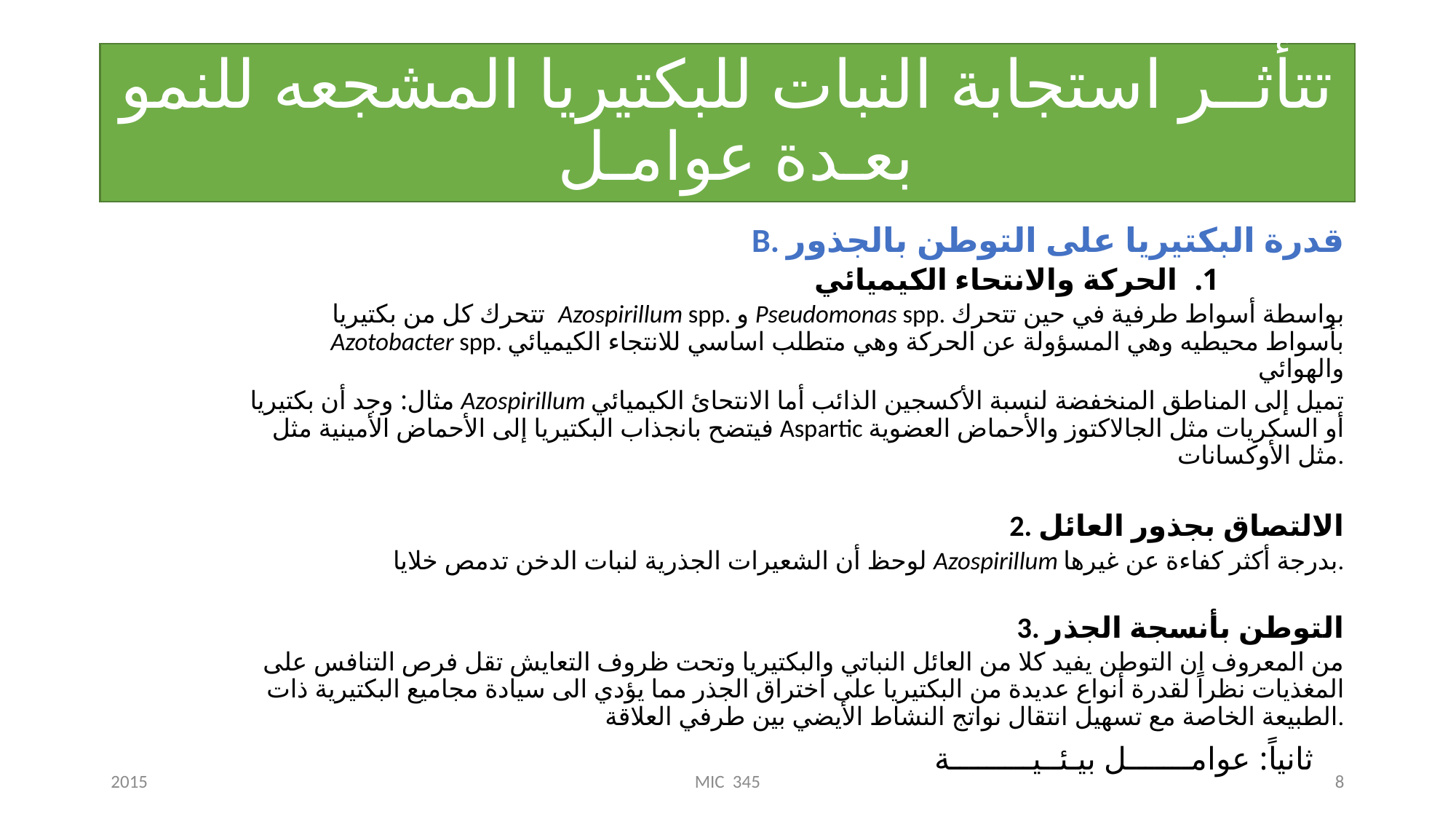

# تتأثــر استجابة النبات للبكتيريا المشجعه للنمو بعـدة عوامـل
B. قدرة البكتيريا على التوطن بالجذور
الحركة والانتحاء الكيميائي
تتحرك كل من بكتيريا  Azospirillum spp. و Pseudomonas spp. بواسطة أسواط طرفية في حين تتحرك Azotobacter spp. بأسواط محيطيه وهي المسؤولة عن الحركة وهي متطلب اساسي للانتجاء الكيميائي والهوائي
مثال: وجد أن بكتيريا Azospirillum تميل إلى المناطق المنخفضة لنسبة الأكسجين الذائب أما الانتحائ الكيميائي فيتضح بانجذاب البكتيريا إلى الأحماض الأمينية مثل Aspartic أو السكريات مثل الجالاكتوز والأحماض العضوية مثل الأوكسانات.

2. الالتصاق بجذور العائل
لوحظ أن الشعيرات الجذرية لنبات الدخن تدمص خلايا Azospirillum بدرجة أكثر كفاءة عن غيرها.

3. التوطن بأنسجة الجذر
من المعروف ان التوطن يفيد كلا من العائل النباتي والبكتيريا وتحت ظروف التعايش تقل فرص التنافس على المغذيات نظراً لقدرة أنواع عديدة من البكتيريا على اختراق الجذر مما يؤدي الى سيادة مجاميع البكتيرية ذات الطبيعة الخاصة مع تسهيل انتقال نواتج النشاط الأيضي بين طرفي العلاقة.
ثانياً: عوامـــــــل بيـئــيـــــــــة

2015
MIC  345
8